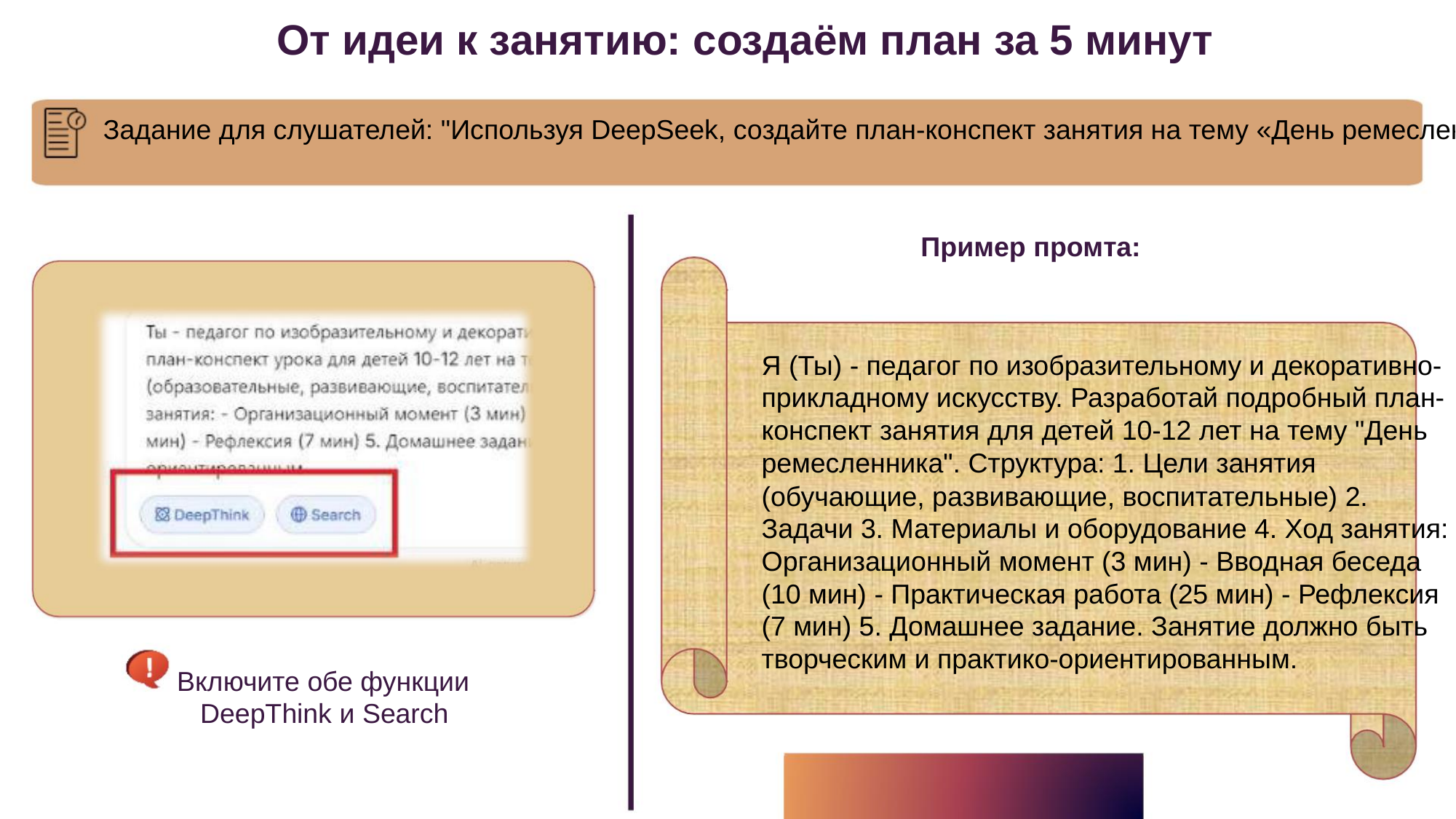

От идеи к занятию: создаём план за 5 минут
Задание для слушателей: "Используя DeepSeek, создайте план-конспект занятия на тему «День ремесленника»
Пример промта:
Я (Ты) - педагог по изобразительному и декоративно-
прикладному искусству. Разработай подробный план-
конспект занятия для детей 10-12 лет на тему "День
ремесленника". Структура: 1. Цели занятия
(обучающие, развивающие, воспитательные) 2.
Задачи 3. Материалы и оборудование 4. Ход занятия: -
Организационный момент (3 мин) - Вводная беседа
(10 мин) - Практическая работа (25 мин) - Рефлексия
(7 мин) 5. Домашнее задание. Занятие должно быть
творческим и практико-ориентированным.
Включите обе функции
DeepThink и Search